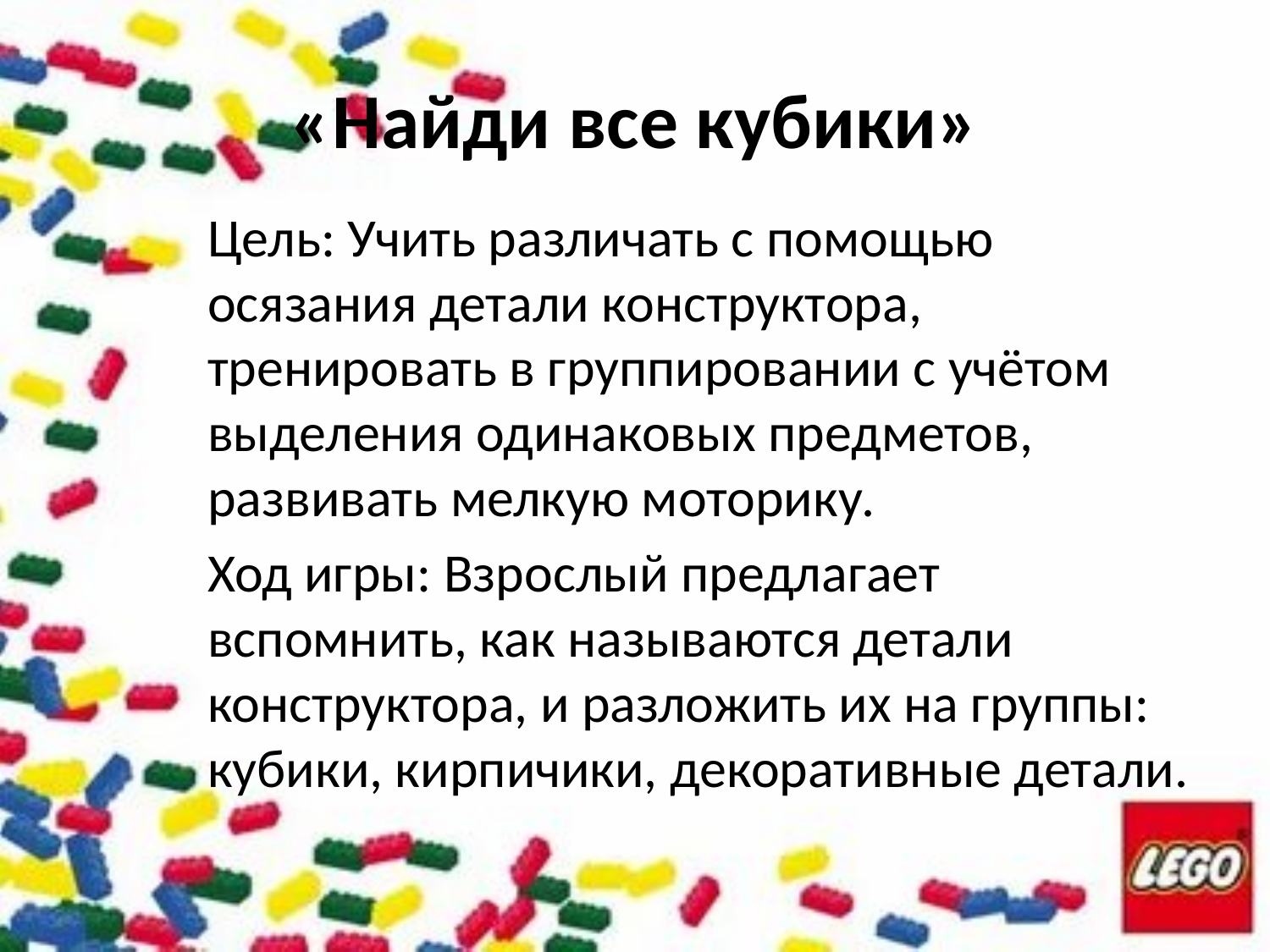

# «Найди все кубики»
Цель: Учить различать с помощью осязания детали конструктора, тренировать в группировании с учётом выделения одинаковых предметов, развивать мелкую моторику.
Ход игры: Взрослый предлагает вспомнить, как называются детали конструктора, и разложить их на группы: кубики, кирпичики, декоративные детали.